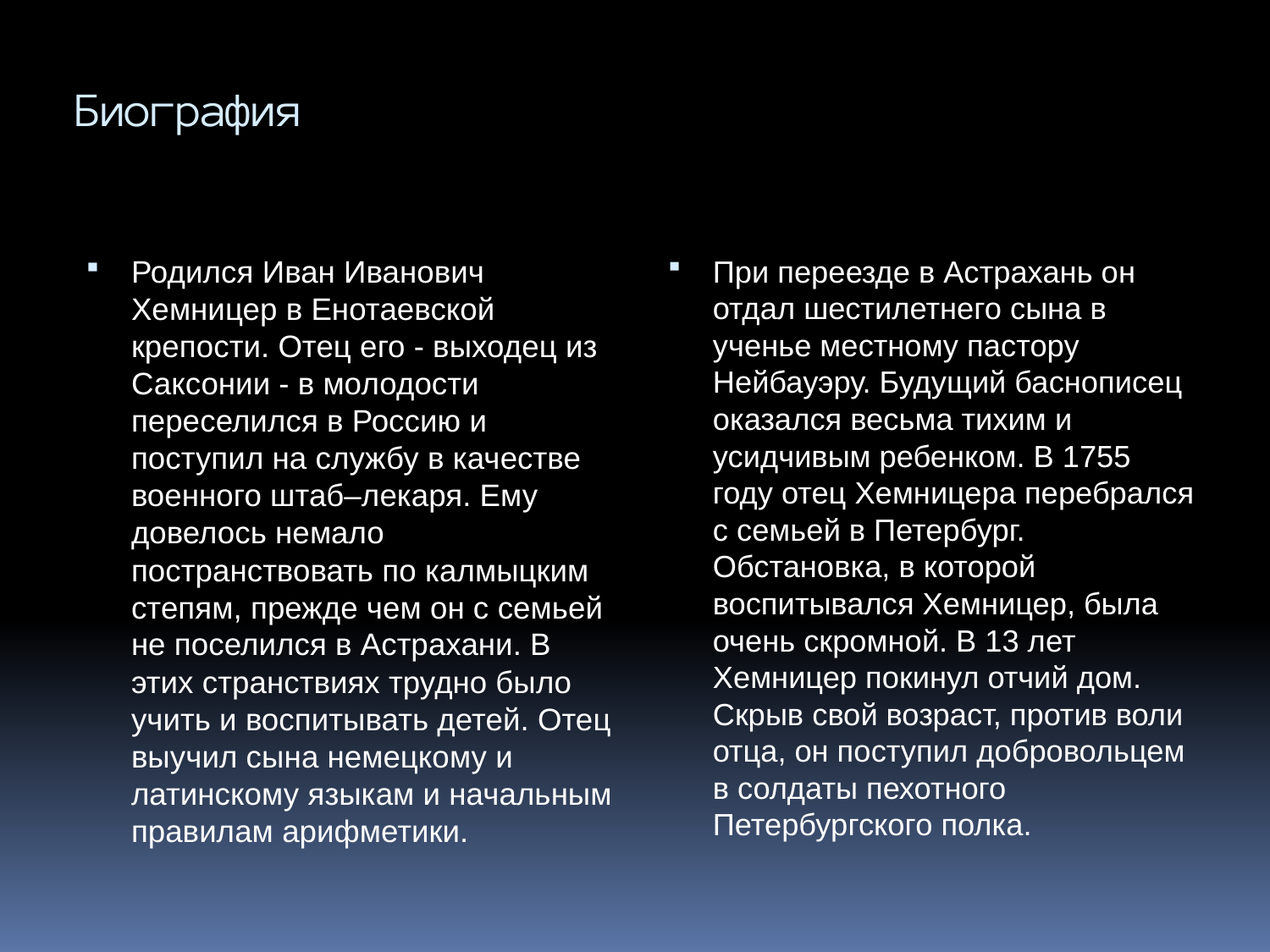

# Биография
Родился Иван Иванович Хемницер в Енотаевской крепости. Отец его - выходец из Саксонии - в молодости переселился в Россию и поступил на службу в качестве военного штаб–лекаря. Ему довелось немало постранствовать по калмыцким степям, прежде чем он с семьей не поселился в Астрахани. В этих странствиях трудно было учить и воспитывать детей. Отец выучил сына немецкому и латинскому языкам и начальным правилам арифметики.
При переезде в Астрахань он отдал шестилетнего сына в ученье местному пастору Нейбауэру. Будущий баснописец оказался весьма тихим и усидчивым ребенком. В 1755 году отец Хемницера перебрался с семьей в Петербург. Обстановка, в которой воспитывался Хемницер, была очень скромной. В 13 лет Хемницер покинул отчий дом. Скрыв свой возраст, против воли отца, он поступил добровольцем в солдаты пехотного Петербургского полка.